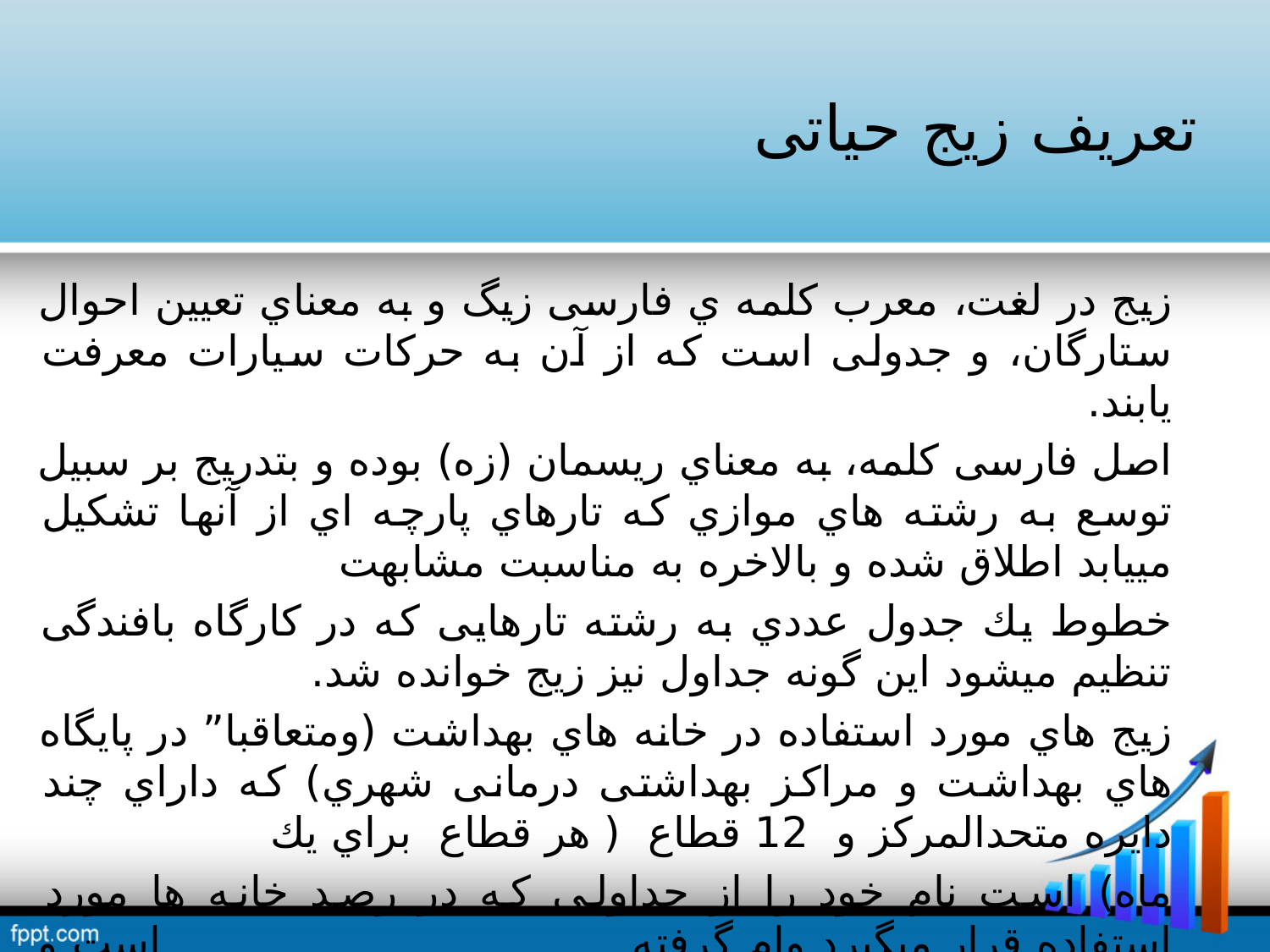

# تعریف زیج حیاتی
زیج در لغت، معرب كلمه ي فارسی زیگ و به معناي تعيين احوال ستارگان، و جدولی است كه از آن به حركات سيارات معرفت یابند.
اصل فارسی كلمه، به معناي ریسمان (زه) بوده و بتدریج بر سبيل توسع به رشته هاي موازي كه تارهاي پارچه اي از آنها تشکيل مییابد اطلاق شده و بالاخره به مناسبت مشابهت
خطوط یك جدول عددي به رشته تارهایی كه در كارگاه بافندگی تنظيم میشود این گونه جداول نيز زیج خوانده شد.
زیج هاي مورد استفاده در خانه هاي بهداشت (ومتعاقبا” در پایگاه هاي بهداشت و مراكز بهداشتی درمانی شهري) كه داراي چند دایره متحدالمركز و  12 قطاع  ( هر قطاع  براي یك
ماه) است نام خود را از جداولی كه در رصد خانه ها مورد استفاده قرار میگيرد وام گرفته                                  است و چون از آن براي ثبت و نمایش آمارهاي حياتی بهره گرفته میشود پسوند ”حياتی”        دارد.